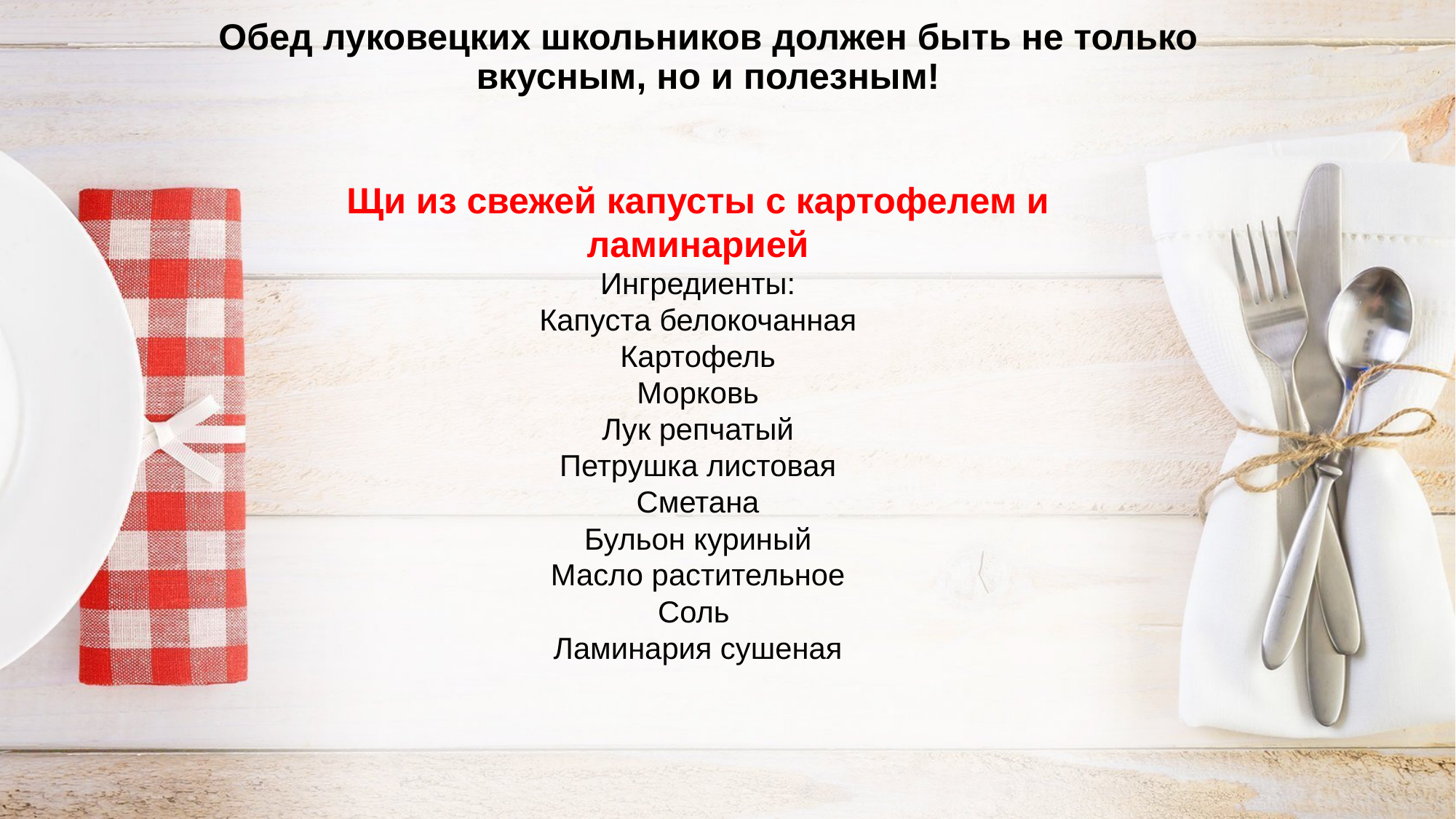

# Обед луковецких школьников должен быть не только вкусным, но и полезным!
Щи из свежей капусты с картофелем и ламинарией
Ингредиенты:
Капуста белокочанная
Картофель
Морковь
Лук репчатый
Петрушка листовая
Сметана
Бульон куриный
Масло растительное
Соль
Ламинария сушеная